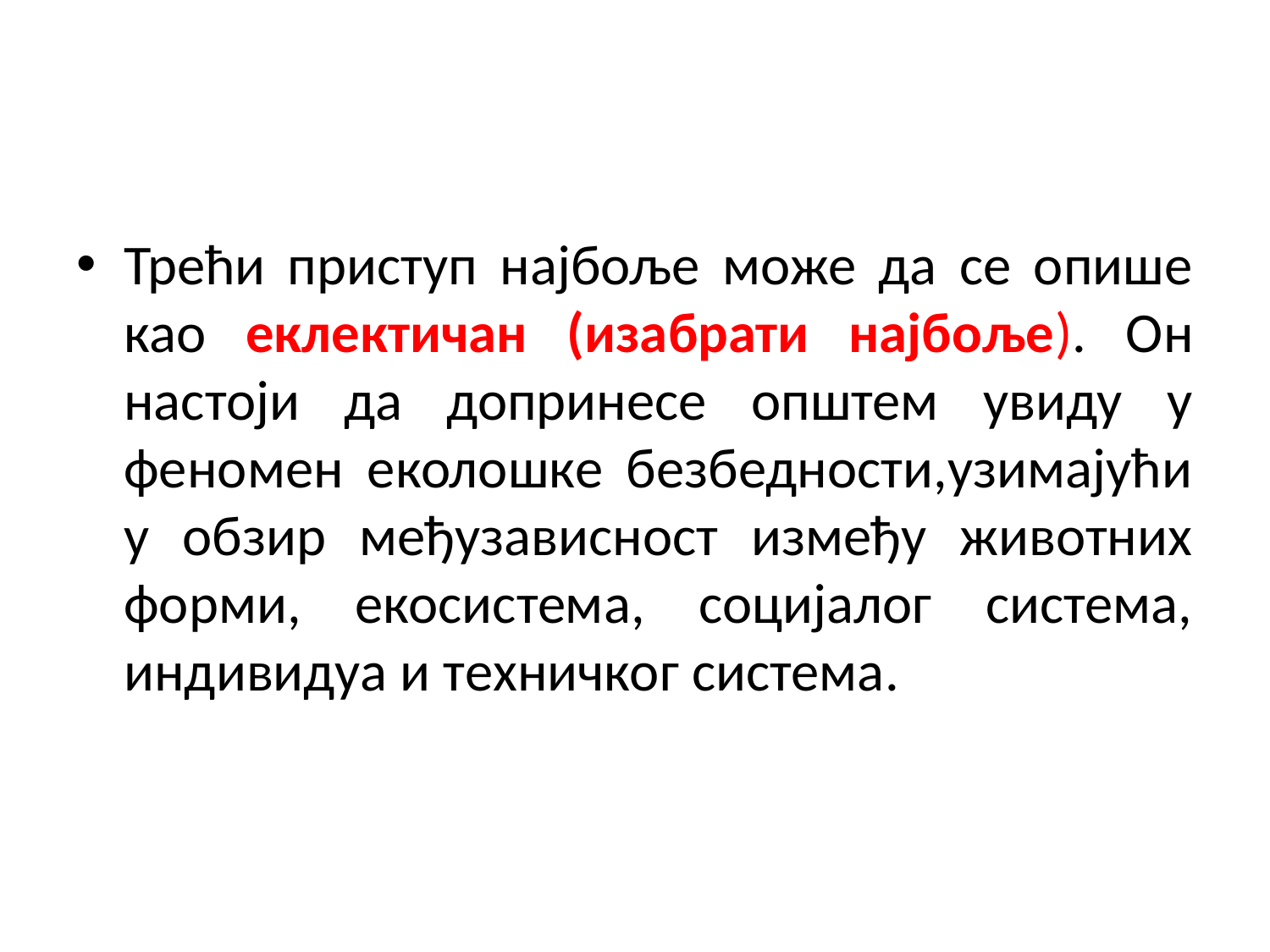

#
Трећи приступ најбоље може да се опише као еклектичан (изабрати најбоље). Он настоји да допринесе општем увиду у феномен еколошке безбедности,узимајући у обзир међузависност између животних форми, екосистема, социјалог система, индивидуа и техничког система.